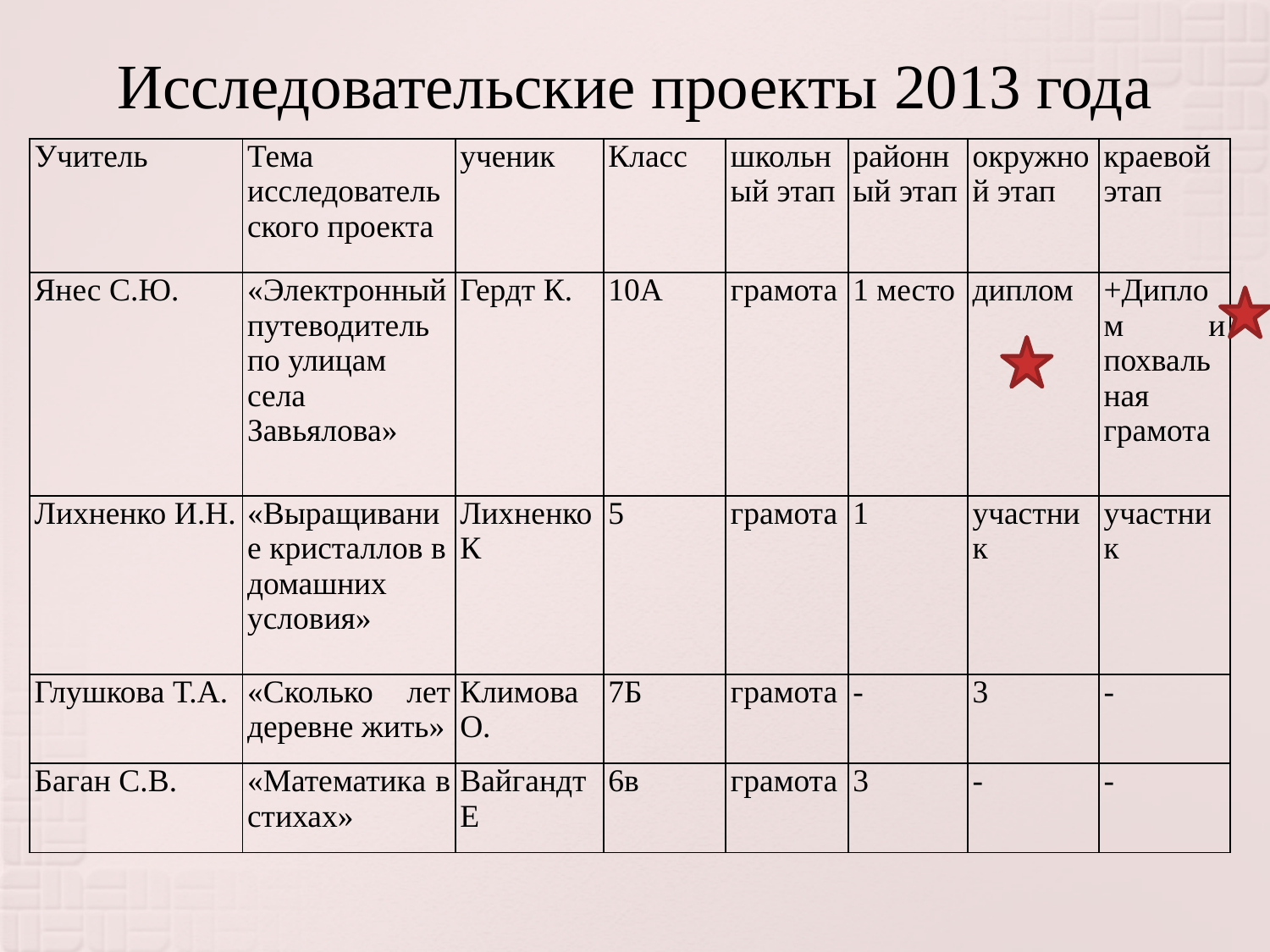

# Исследовательские проекты 2013 года
| Учитель | Тема исследовательского проекта | ученик | Класс | школьный этап | районный этап | окружной этап | краевой этап |
| --- | --- | --- | --- | --- | --- | --- | --- |
| Янес С.Ю. | «Электронный путеводитель по улицам села Завьялова» | Гердт К. | 10А | грамота | 1 место | диплом | +Диплом и похвальная грамота |
| Лихненко И.Н. | «Выращивание кристаллов в домашних условия» | Лихненко К | 5 | грамота | 1 | участник | участник |
| Глушкова Т.А. | «Сколько лет деревне жить» | Климова О. | 7Б | грамота | - | 3 | - |
| Баган С.В. | «Математика в стихах» | Вайгандт Е | 6в | грамота | 3 | - | - |